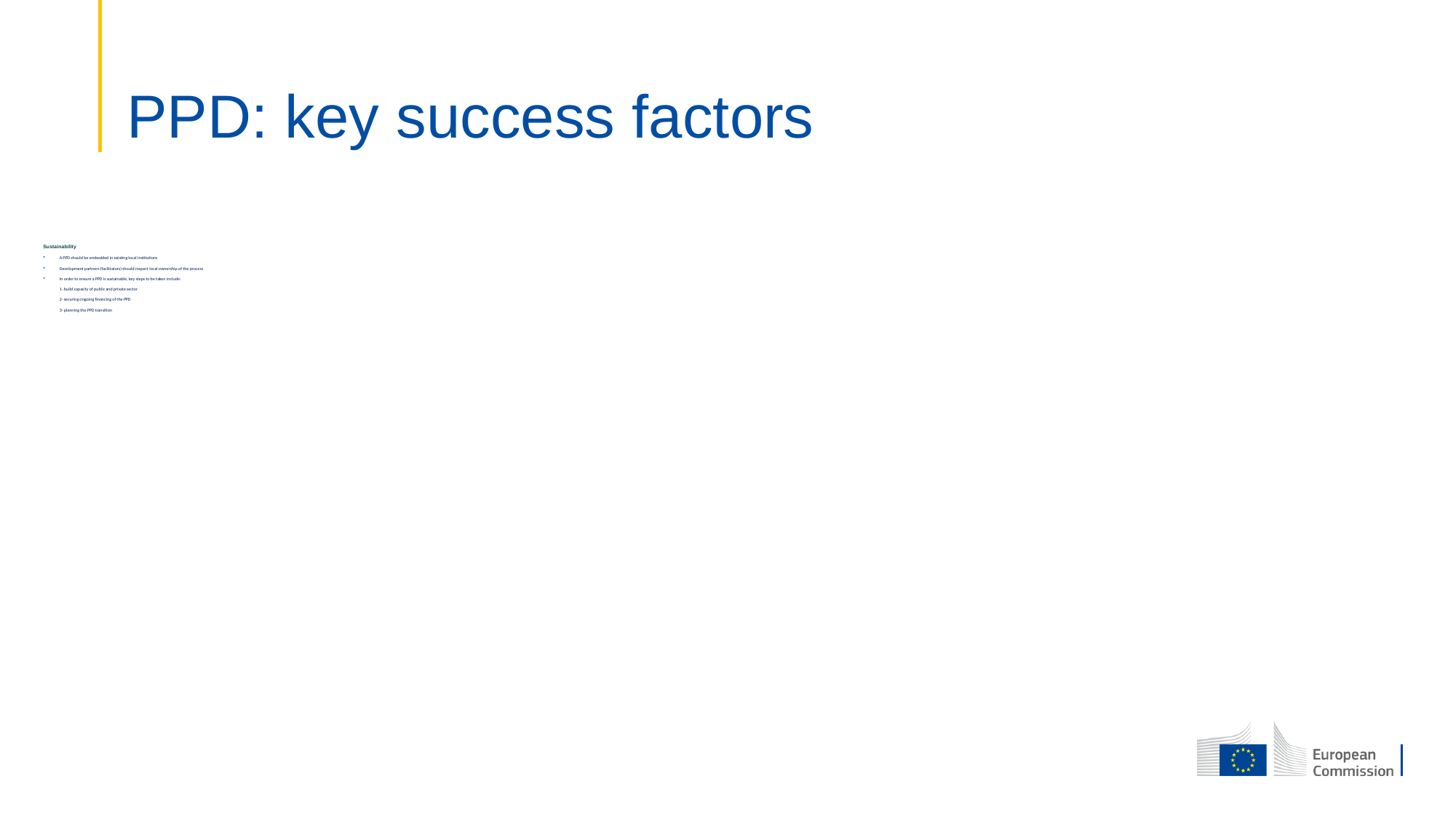

# PPD: key success factors
Sustainability

A PPD should be embedded in existing local institutions

Development partners (facilitators) should respect local ownership of the process

In order to ensure a PPD is sustainable, key steps to be taken include:
1- build capacity of public and private sector
2- securing ongoing financing of the PPD
3- planning the PPD transition